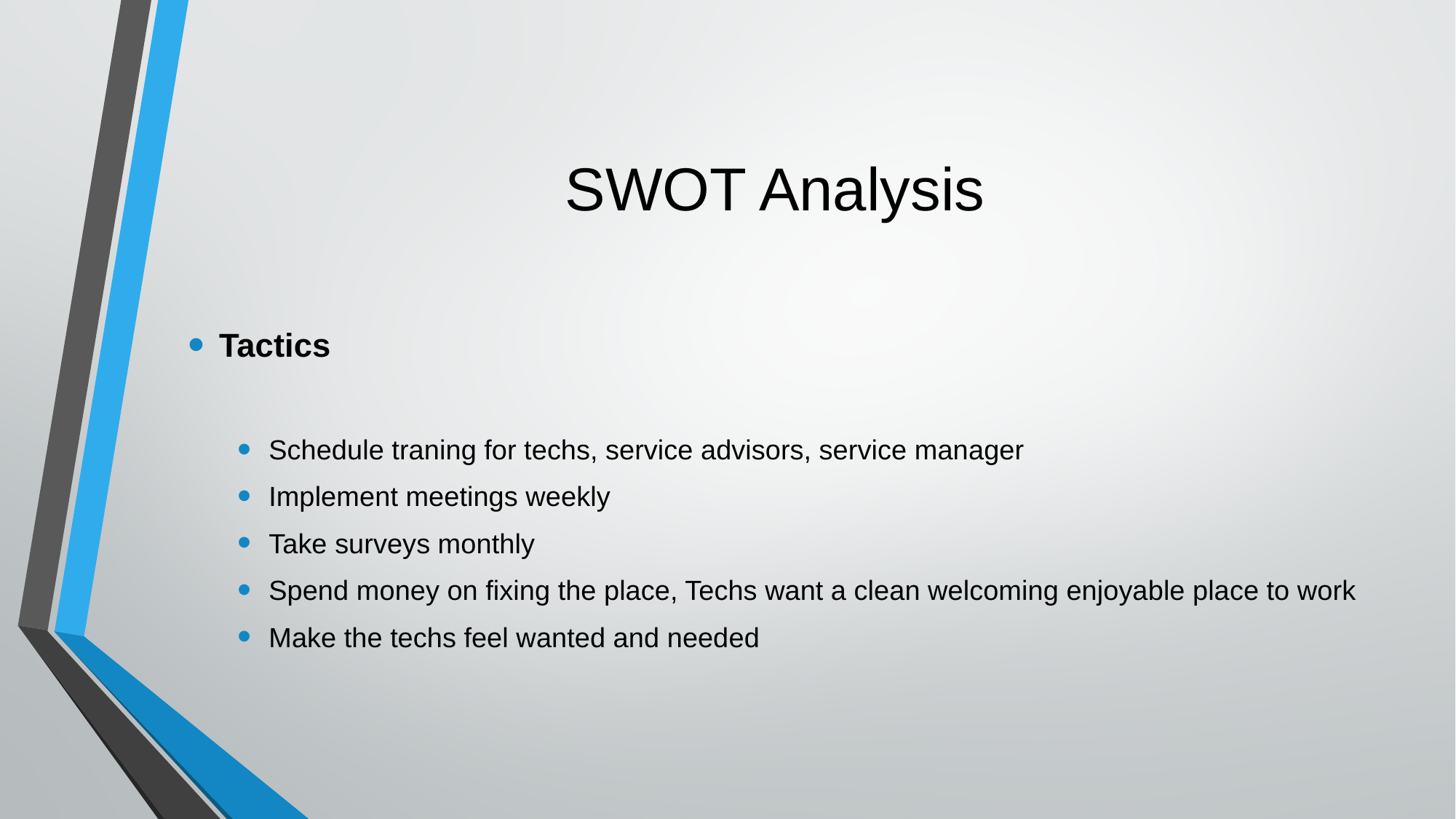

# SWOT Analysis
Tactics

Schedule traning for techs, service advisors, service manager
Implement meetings weekly
Take surveys monthly
Spend money on fixing the place, Techs want a clean welcoming enjoyable place to work
Make the techs feel wanted and needed